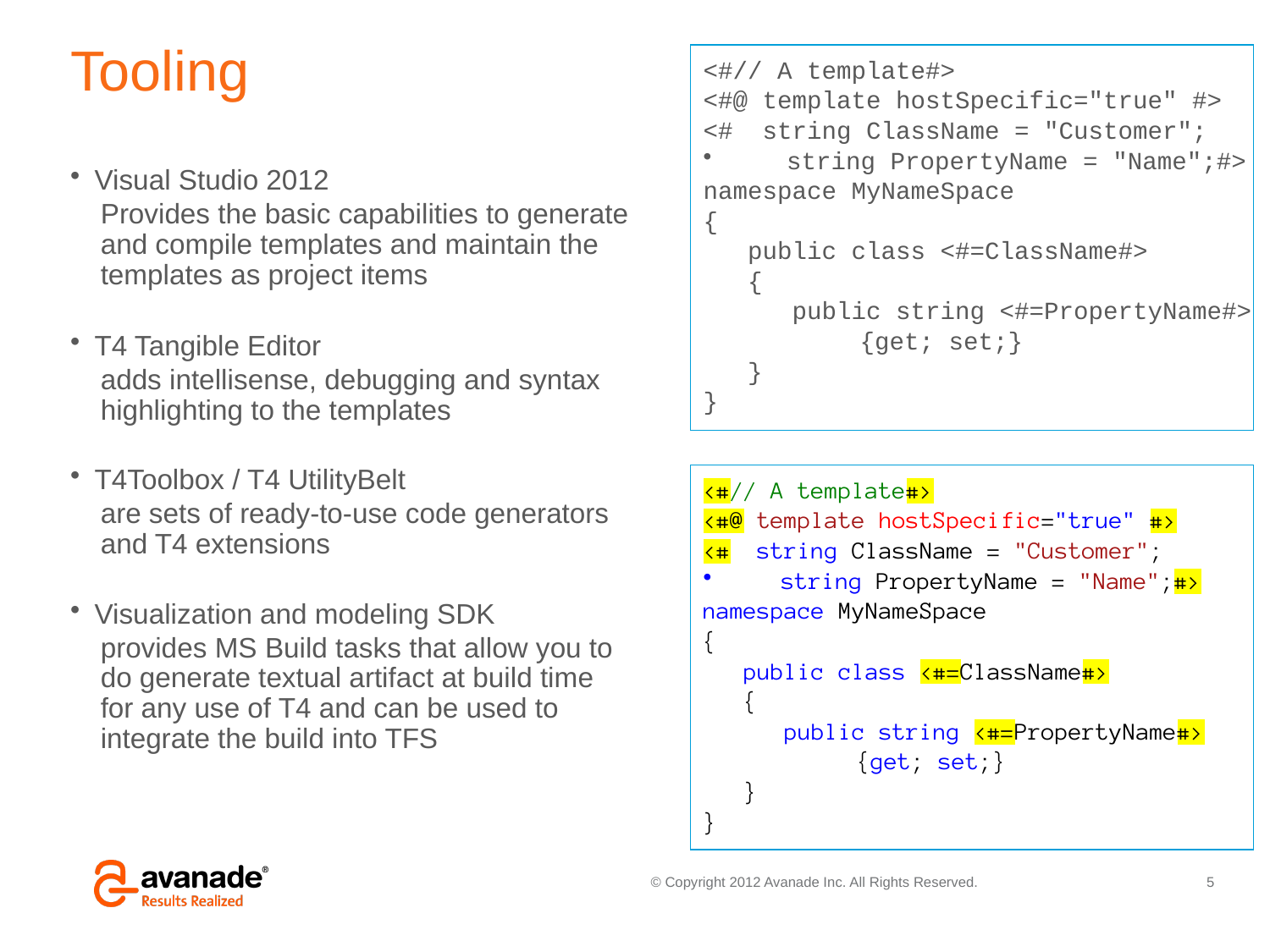

# Tooling
<#// A template#>
<#@ template hostSpecific="true" #>
<#  string ClassName = "Customer";
    string PropertyName = "Name";#>
namespace MyNameSpace
{
   public class <#=ClassName#>
   {
      public string <#=PropertyName#>
	  {get; set;}
   }
}

Visual Studio 2012
Provides the basic capabilities to generate and compile templates and maintain the templates as project items

T4 Tangible Editor
adds intellisense, debugging and syntax highlighting to the templates

T4Toolbox / T4 UtilityBelt
are sets of ready-to-use code generators and T4 extensions

Visualization and modeling SDK
provides MS Build tasks that allow you to do generate textual artifact at build time for any use of T4 and can be used to integrate the build into TFS
<#// A template#>
<#@ template hostSpecific="true" #>
<#  string ClassName = "Customer";
    string PropertyName = "Name";#>
namespace MyNameSpace
{
   public class <#=ClassName#>
   {
      public string <#=PropertyName#>
	  {get; set;}
   }
}
5